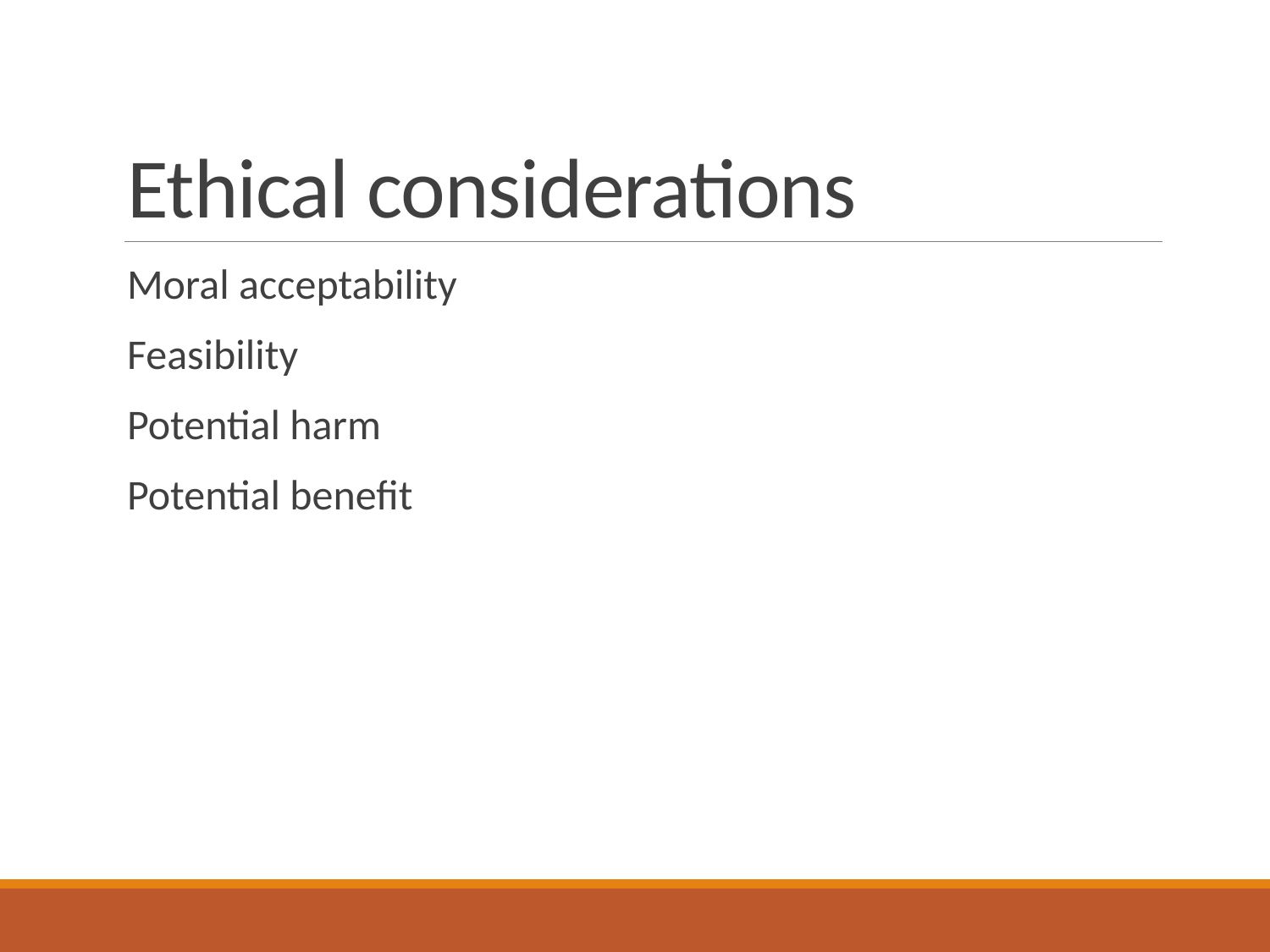

# Ethical considerations
Moral acceptability
Feasibility
Potential harm
Potential benefit